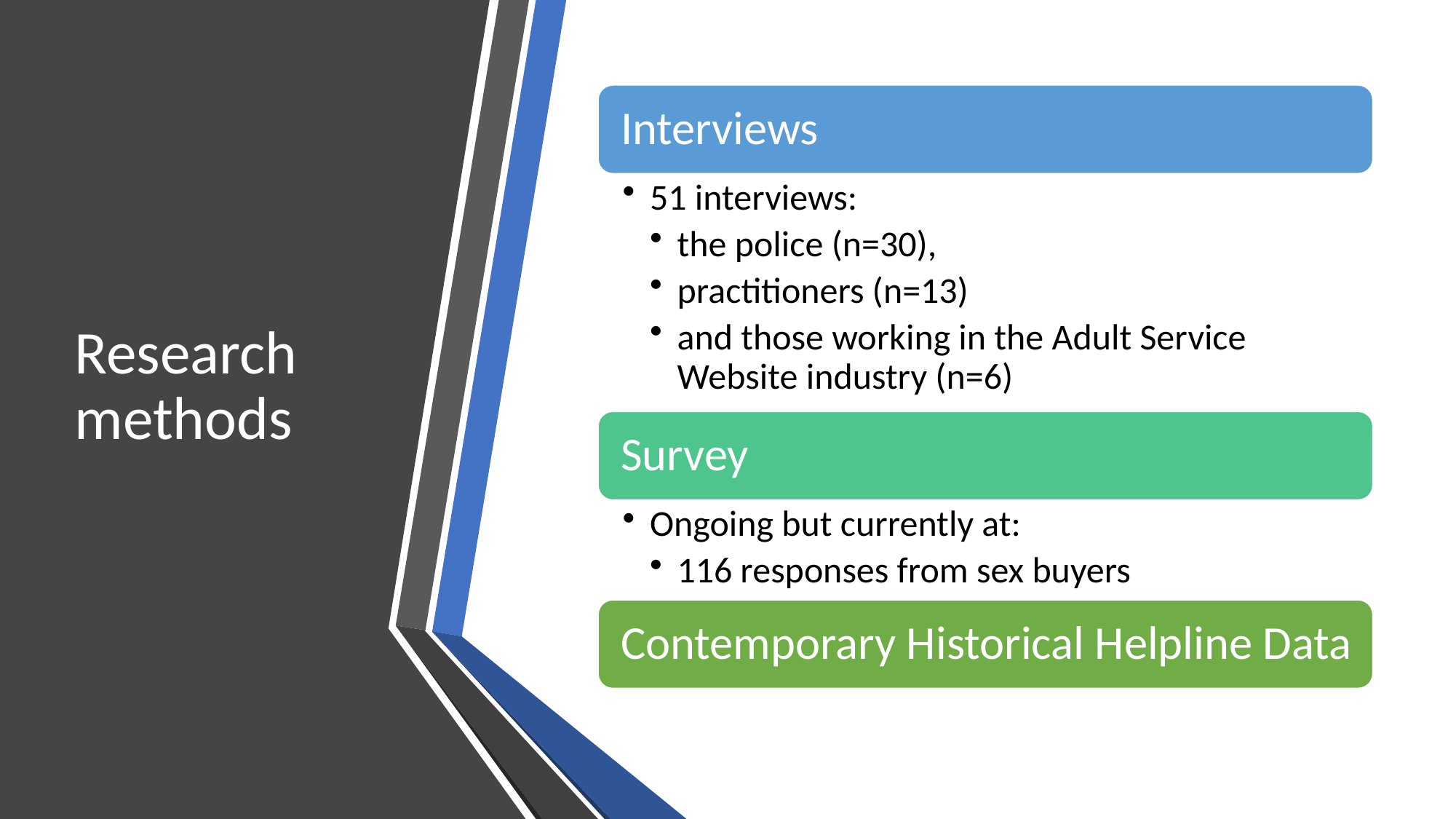

# Research methods
Interviews
51 interviews:
the police (n=30),
practitioners (n=13)
and those working in the Adult Service Website industry (n=6)
Survey
Ongoing but currently at:
116 responses from sex buyers
Contemporary Historical Helpline Data